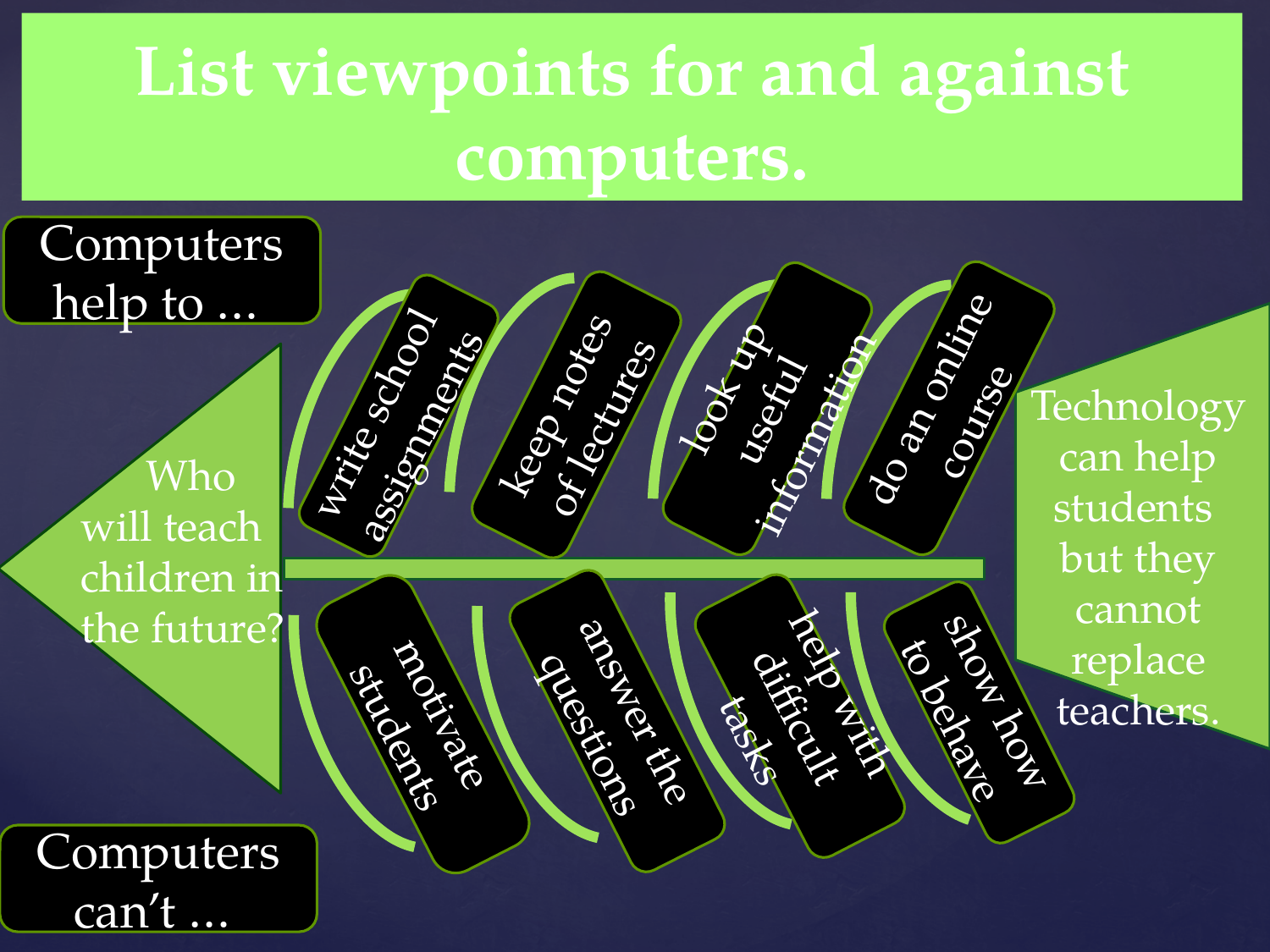

# List viewpoints for and against computers.
Computers help to …
do an online course

look up useful information
keep notes of lectures

write school assignments
Technology can help students  but they cannot replace teachers.

Who
will teach children in the future?

help with difficult tasks
show how to behave
answer the questions
motivate students
Computers can’t …